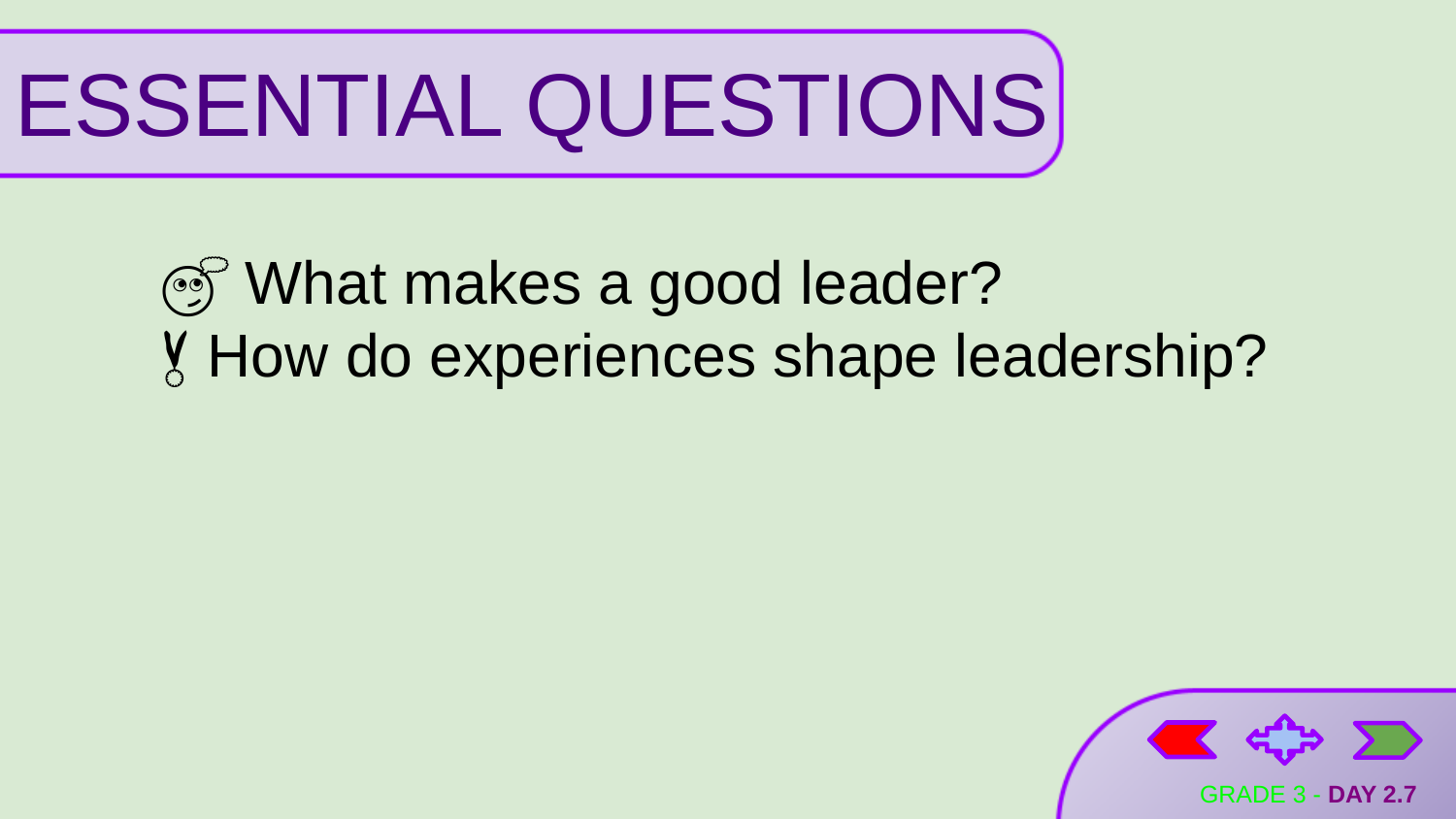

# ESSENTIAL QUESTIONS

🤔 What makes a good leader?
🏅 How do experiences shape leadership?

GRADE 3 - DAY 2.7